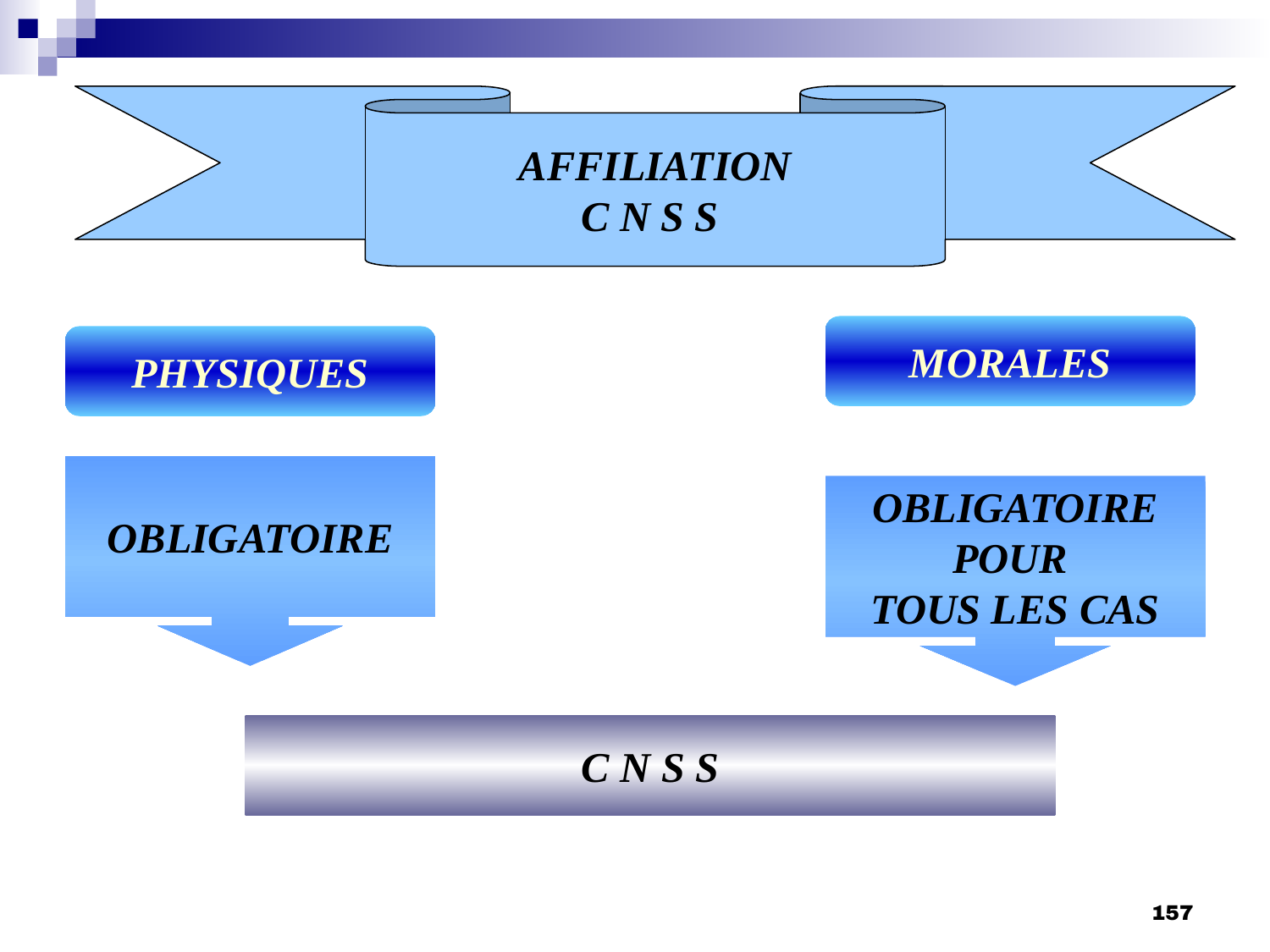

AFFILIATION
C N S S

MORALES
PHYSIQUES

OBLIGATOIRE

OBLIGATOIRE
POUR
TOUS LES CAS
C N S S
157